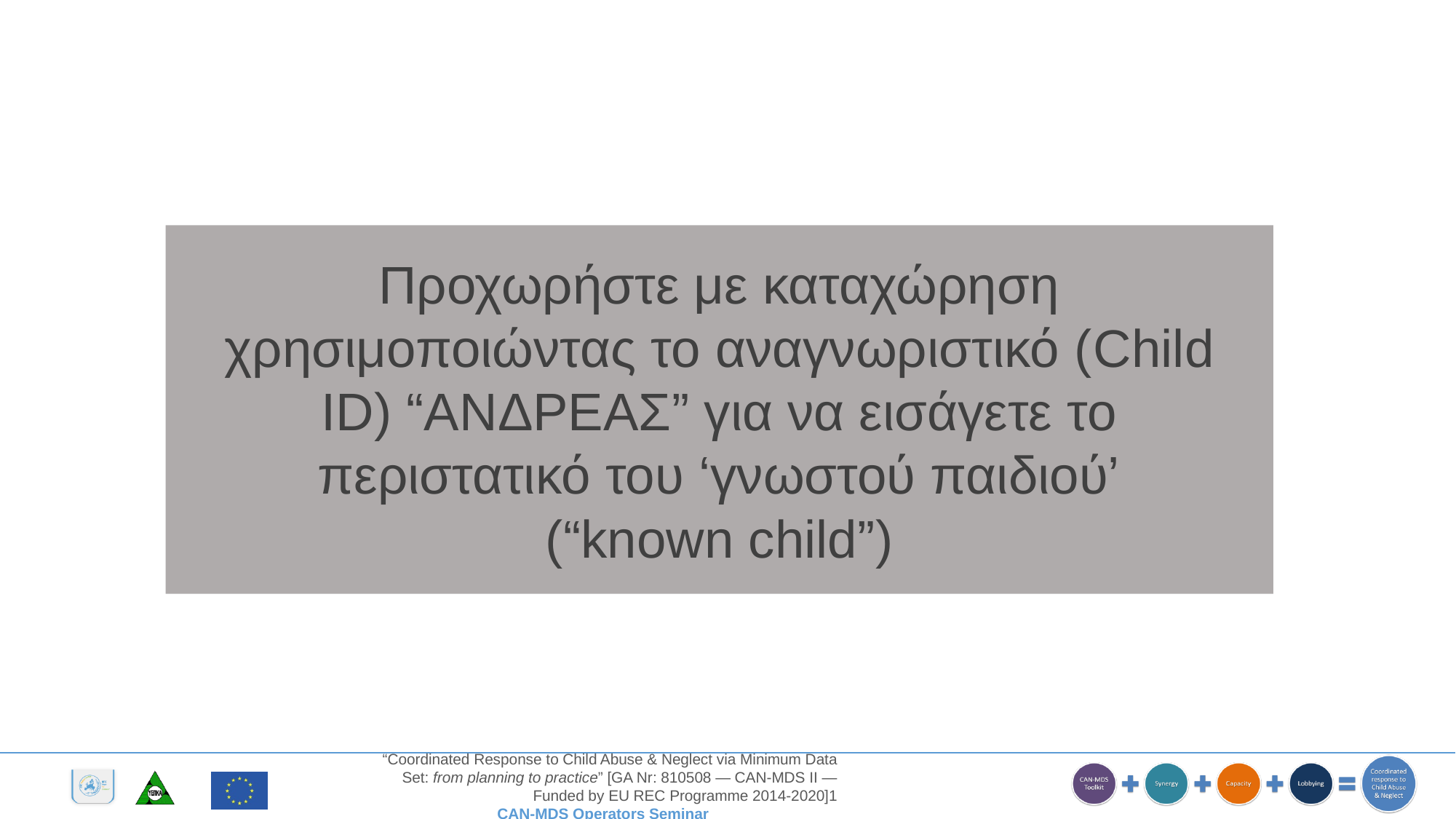

Προχωρήστε με καταχώρηση χρησιμοποιώντας το αναγνωριστικό (Child ID) “AΝΔΡΕΑΣ” για να εισάγετε το περιστατικό του ‘γνωστού παιδιού’
(“known child”)